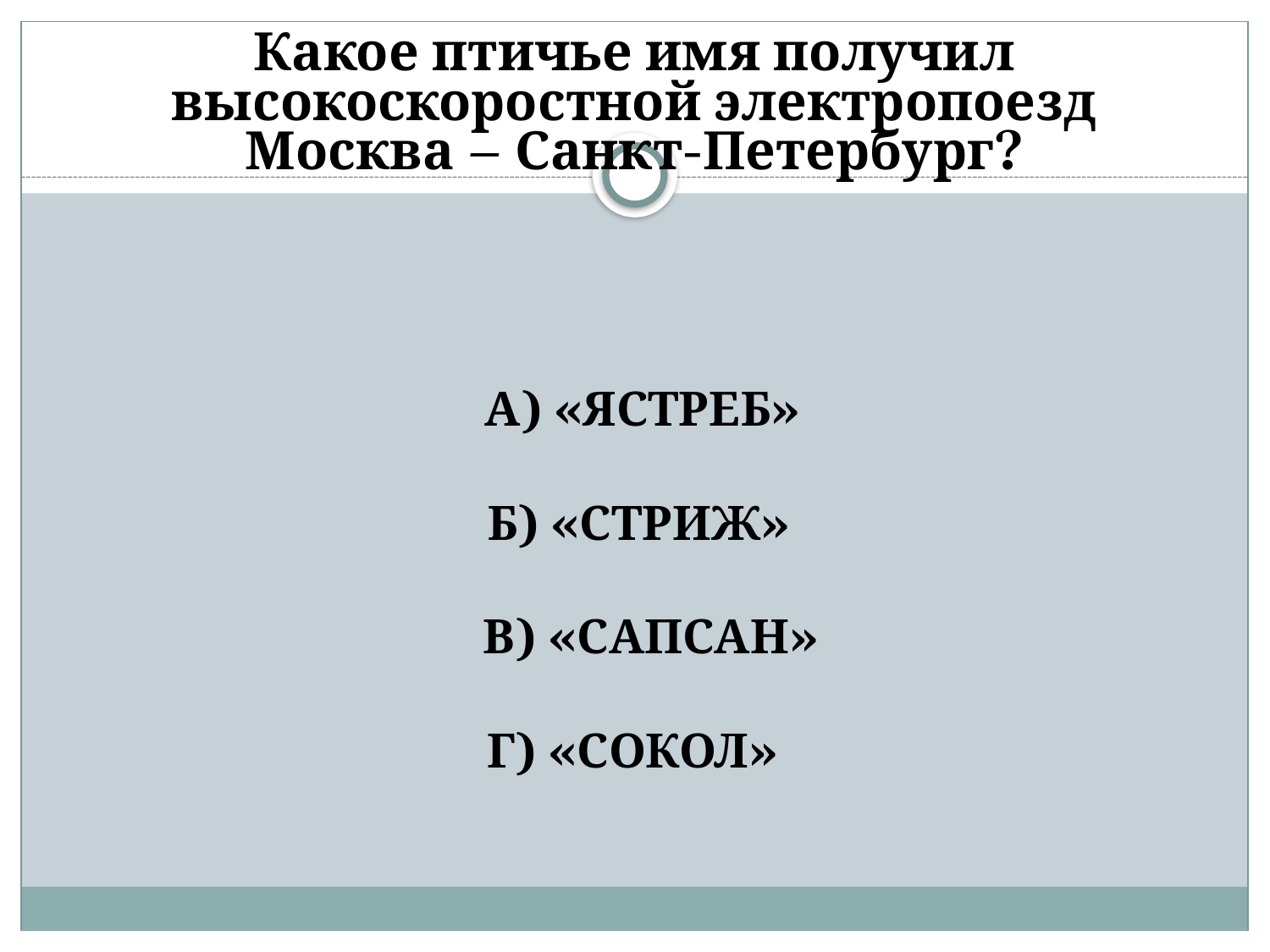

# Какое птичье имя получил высокоскоростной электропоезд Москва – Санкт-Петербург?

  А) «ЯСТРЕБ»
 Б) «СТРИЖ»
   В) «САПСАН»
Г) «СОКОЛ»